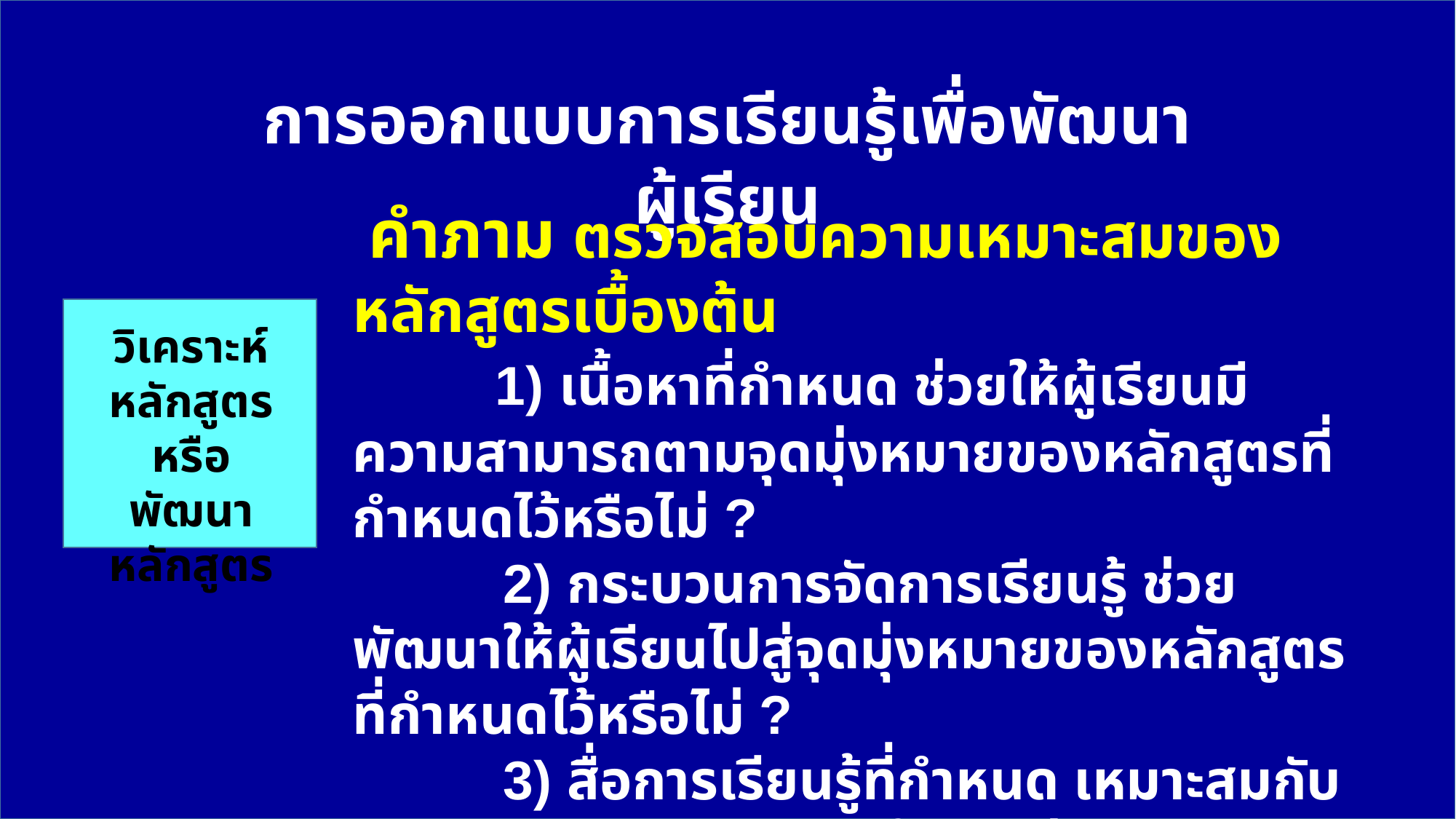

การออกแบบการเรียนรู้เพื่อพัฒนาผู้เรียน
 คำภาม ตรวจสอบความเหมาะสมของหลักสูตรเบื้องต้น
         1) เนื้อหาที่กำหนด ช่วยให้ผู้เรียนมีความสามารถตามจุดมุ่งหมายของหลักสูตรที่กำหนดไว้หรือไม่ ?
          2) กระบวนการจัดการเรียนรู้ ช่วยพัฒนาให้ผู้เรียนไปสู่จุดมุ่งหมายของหลักสูตรที่กำหนดไว้หรือไม่ ?
          3) สื่อการเรียนรู้ที่กำหนด เหมาะสมกับกระบวนการจัดการเรียนรู้หรือไม่ ?
          4) การออกแบบหลักสูตรโดยรวมสอดคล้องกันหรือไม่

วิเคราะห์
หลักสูตร
หรือ
พัฒนาหลักสูตร